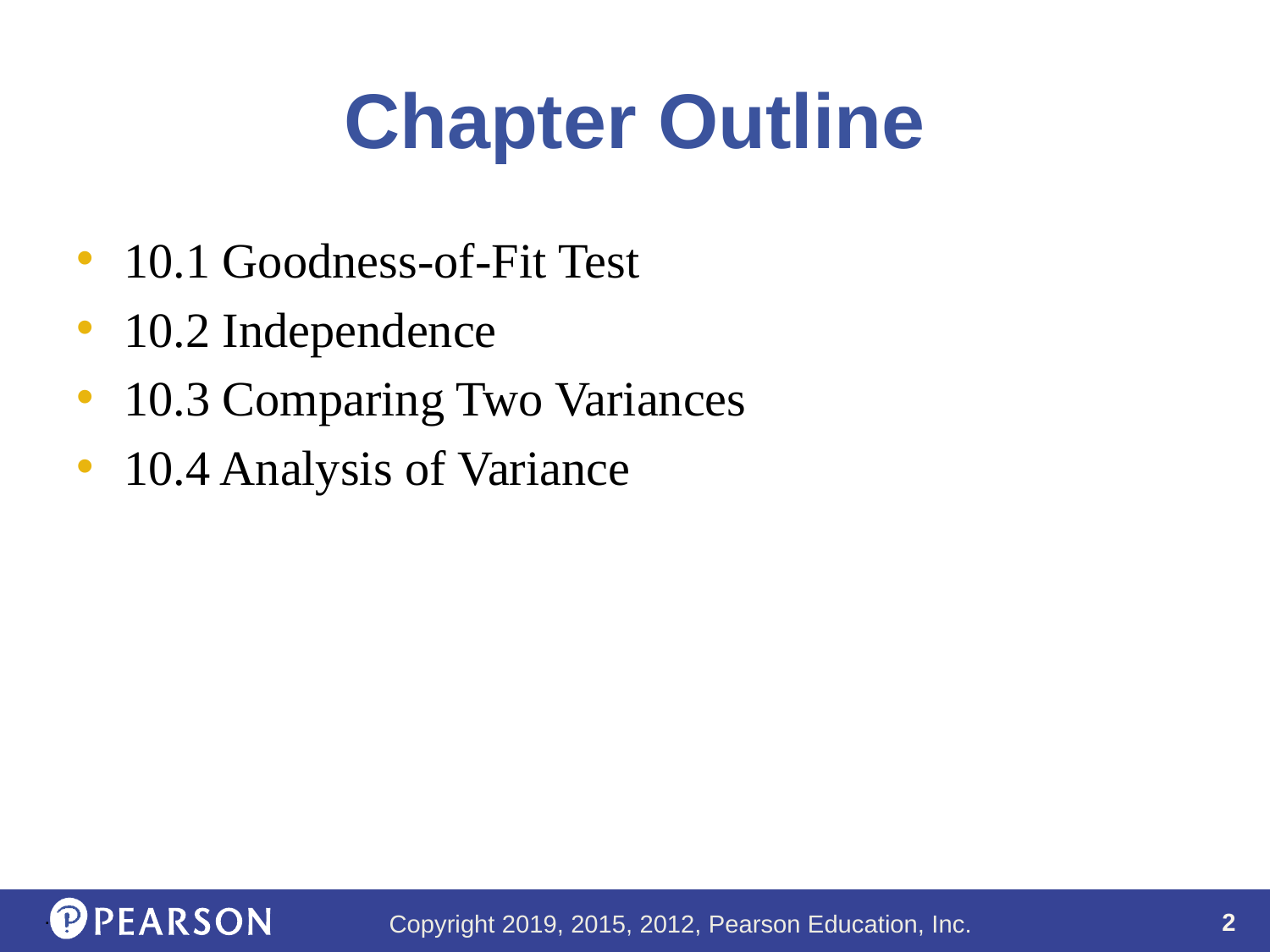

# Chapter Outline
10.1 Goodness-of-Fit Test
10.2 Independence
10.3 Comparing Two Variances
10.4 Analysis of Variance
.